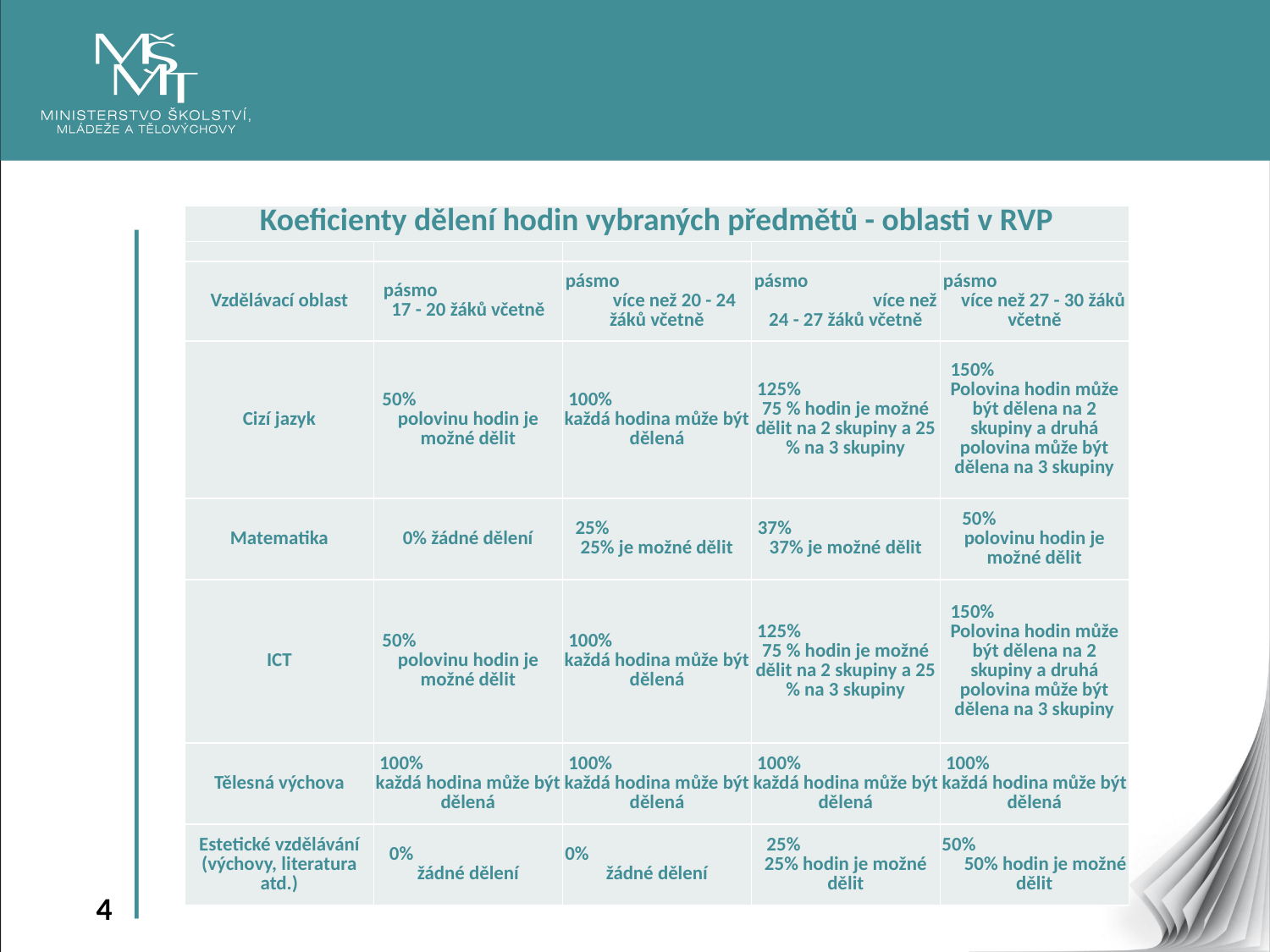

| Koeficienty dělení hodin vybraných předmětů - oblasti v RVP |  |  |  |  |
| --- | --- | --- | --- | --- |
|  |  |  |  |  |
| Vzdělávací oblast | pásmo 17 - 20 žáků včetně | pásmo více než 20 - 24 žáků včetně | pásmo více než 24 - 27 žáků včetně | pásmo více než 27 - 30 žáků včetně |
| Cizí jazyk | 50% polovinu hodin je možné dělit | 100% každá hodina může být dělená | 125% 75 % hodin je možné dělit na 2 skupiny a 25 % na 3 skupiny | 150% Polovina hodin může být dělena na 2 skupiny a druhá polovina může být dělena na 3 skupiny |
| Matematika | 0% žádné dělení | 25% 25% je možné dělit | 37% 37% je možné dělit | 50% polovinu hodin je možné dělit |
| ICT | 50% polovinu hodin je možné dělit | 100% každá hodina může být dělená | 125% 75 % hodin je možné dělit na 2 skupiny a 25 % na 3 skupiny | 150% Polovina hodin může být dělena na 2 skupiny a druhá polovina může být dělena na 3 skupiny |
| Tělesná výchova | 100% každá hodina může být dělená | 100% každá hodina může být dělená | 100% každá hodina může být dělená | 100% každá hodina může být dělená |
| Estetické vzdělávání (výchovy, literatura atd.) | 0% žádné dělení | 0% žádné dělení | 25% 25% hodin je možné dělit | 50% 50% hodin je možné dělit |